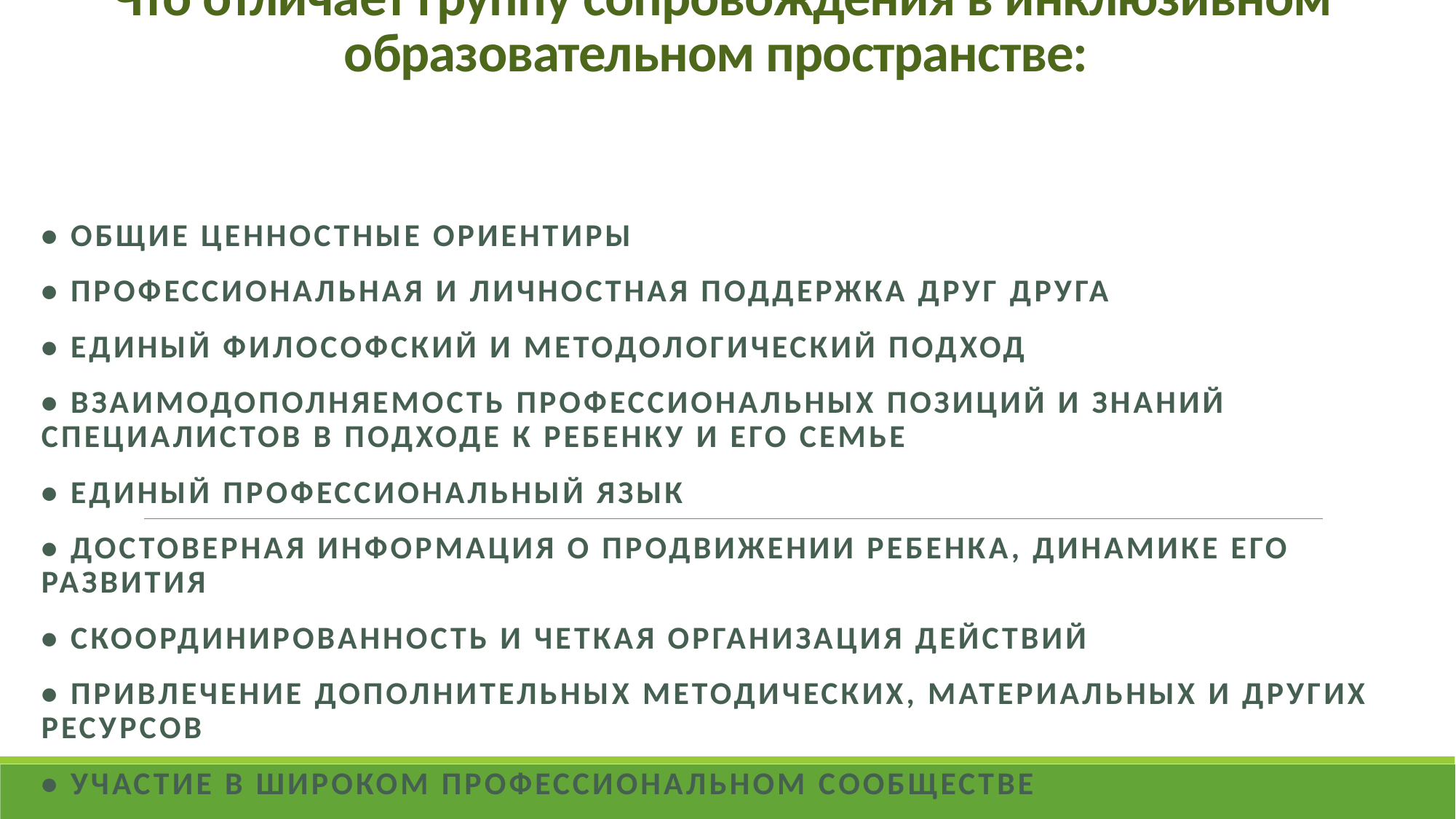

Что отличает группу сопровождения в инклюзивном образовательном пространстве:
• общие ценностные ориентиры
• профессиональная и личностная поддержка друг друга
• единый философский и методологический подход
• взаимодополняемость профессиональных позиций и знаний специалистов в подходе к ребенку и его семье
• единый профессиональный язык
• достоверная информация о продвижении ребенка, динамике его развития
• скоординированность и четкая организация действий
• привлечение дополнительных методических, материальных и других ресурсов
• участие в широком профессиональном сообществе